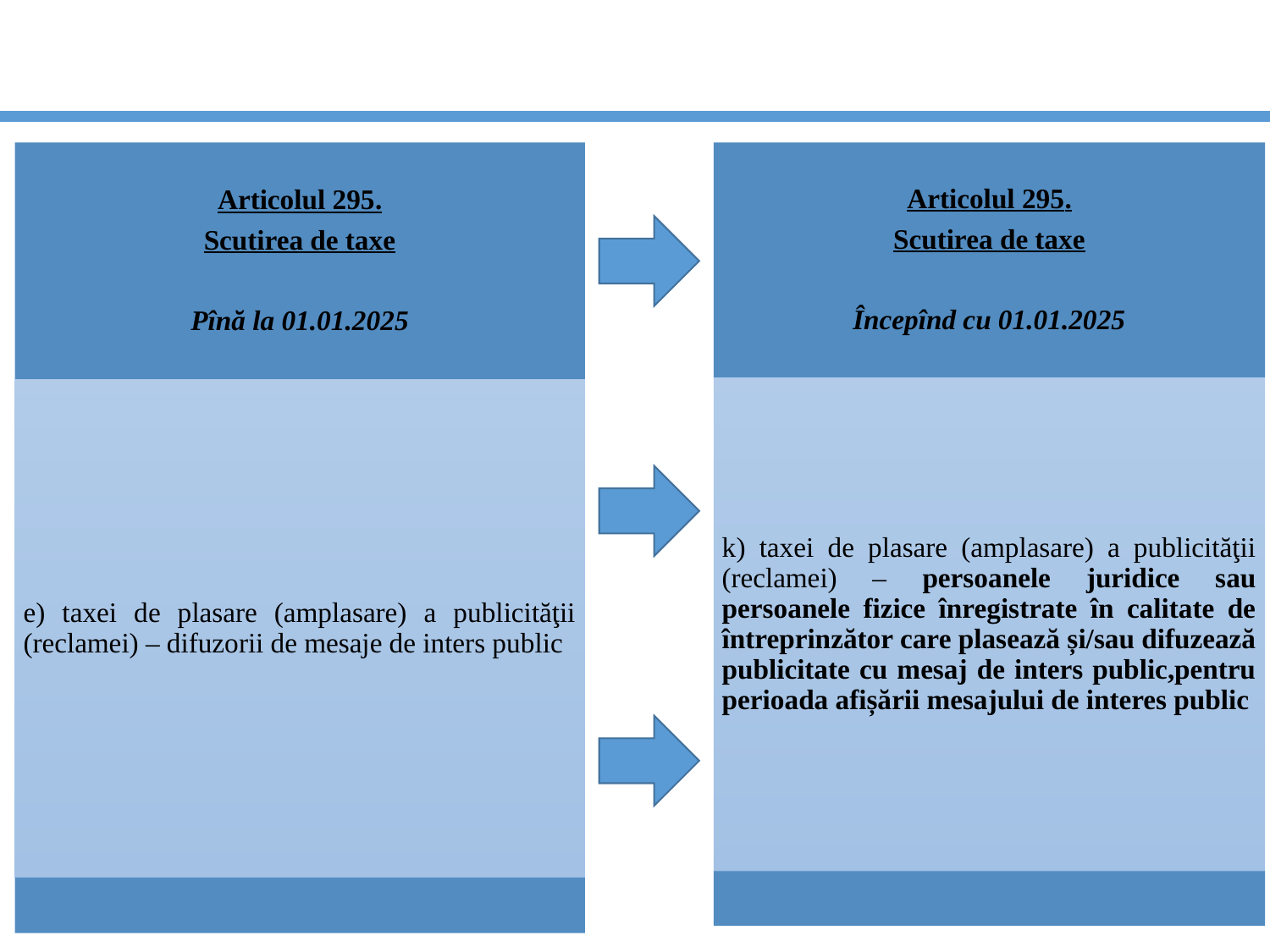

Articolul 295.
Scutirea de taxe

Pînă la 01.01.2025
e) taxei de plasare (amplasare) a publicităţii (reclamei) – difuzorii de mesaje de inters public
Articolul 295.
Scutirea de taxe

Începînd cu 01.01.2025
k) taxei de plasare (amplasare) a publicităţii (reclamei) – persoanele juridice sau persoanele fizice înregistrate în calitate de întreprinzător care plasează și/sau difuzează publicitate cu mesaj de inters public,pentru perioada afișării mesajului de interes public

40